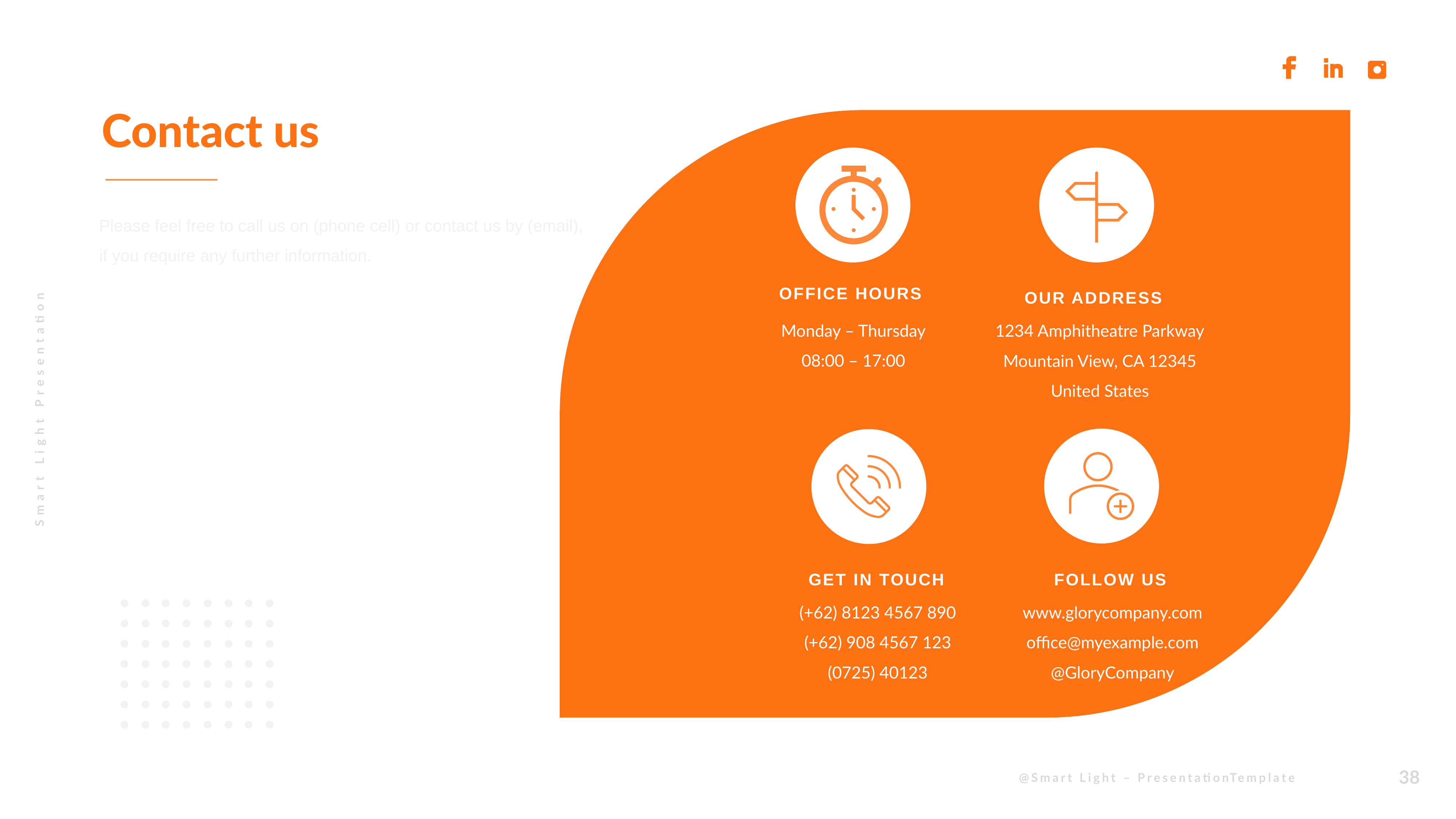

Contact us

Please feel free to call us on (phone cell) or contact us by (email),
if you require any further information.
OFFICE HOURS
OUR ADDRESS
Monday – Thursday
08:00 – 17:00
1234 Amphitheatre Parkway
Mountain View, CA 12345
United States

GET IN TOUCH
FOLLOW US
www.glorycompany.com
office@myexample.com
@GloryCompany
(+62) 8123 4567 890
(+62) 908 4567 123
(0725) 40123